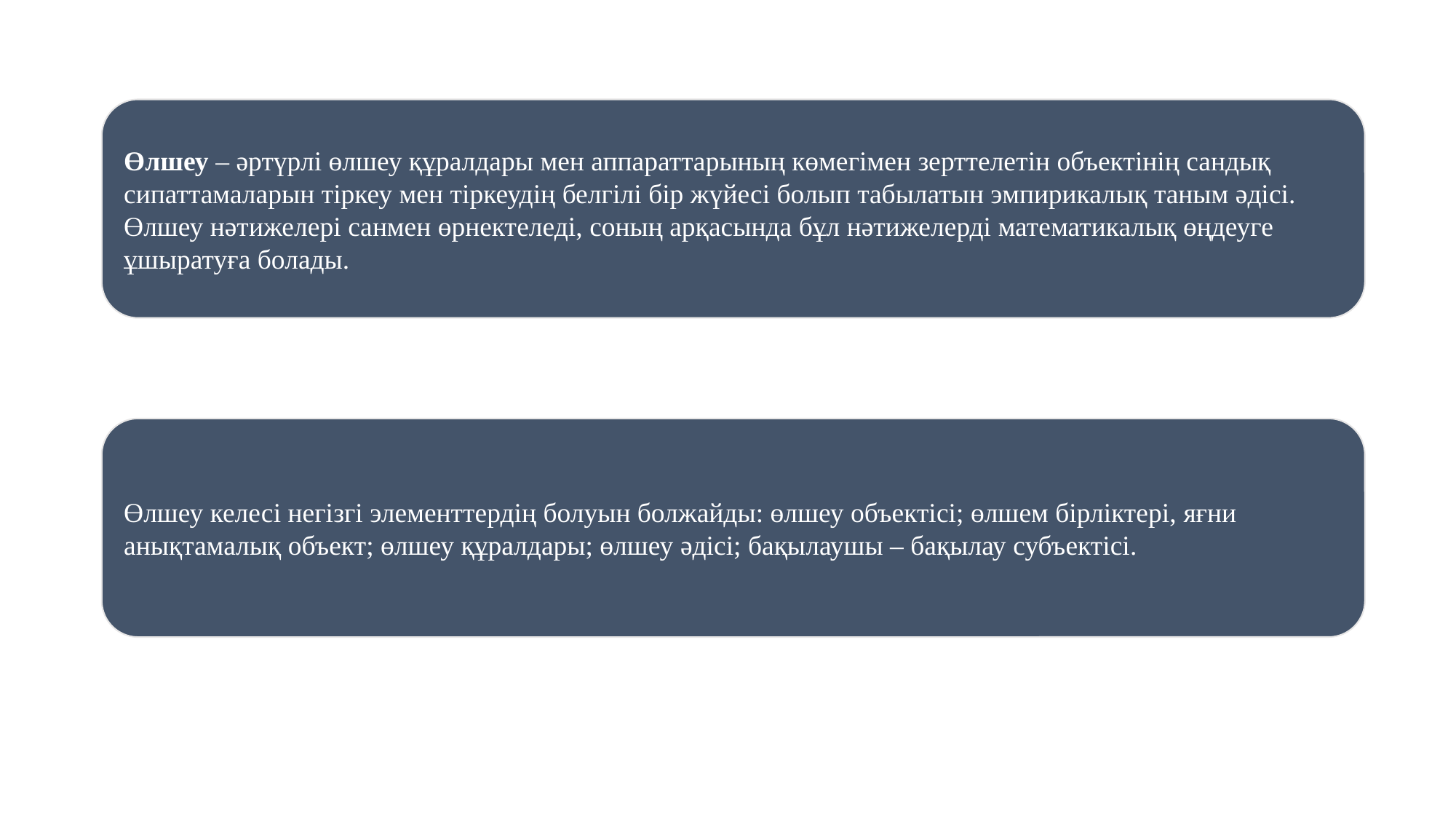

Өлшеу – әртүрлі өлшеу құралдары мен аппараттарының көмегімен зерттелетін объектінің сандық сипаттамаларын тіркеу мен тіркеудің белгілі бір жүйесі болып табылатын эмпирикалық таным әдісі. Өлшеу нәтижелері санмен өрнектеледі, соның арқасында бұл нәтижелерді математикалық өңдеуге ұшыратуға болады.
Өлшеу келесі негізгі элементтердің болуын болжайды: өлшеу объектісі; өлшем бірліктері, яғни анықтамалық объект; өлшеу құралдары; өлшеу әдісі; бақылаушы – бақылау субъектісі.